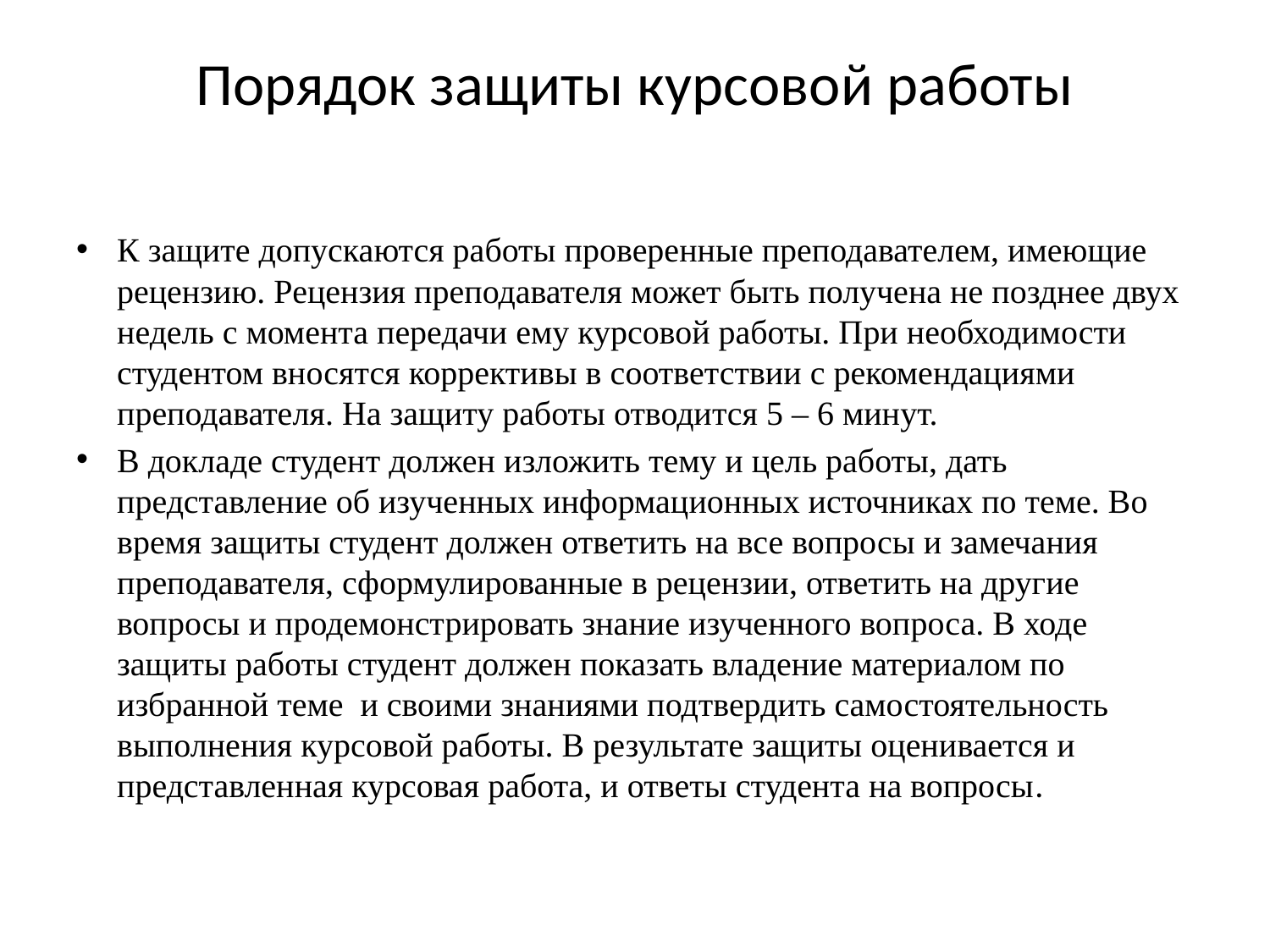

# Порядок защиты курсовой работы
К защите допускаются работы проверенные преподавателем, имеющие рецензию. Рецензия преподавателя может быть получена не позднее двух недель с момента передачи ему курсовой работы. При необходимости студентом вносятся коррективы в соответствии с рекомендациями преподавателя. На защиту работы отводится 5 – 6 минут.
В докладе студент должен изложить тему и цель работы, дать представление об изученных информационных источниках по теме. Во время защиты студент должен ответить на все вопросы и замечания преподавателя, сформулированные в рецензии, ответить на другие вопросы и продемонстрировать знание изученного вопроса. В ходе защиты работы студент должен показать владение материалом по избранной теме  и своими знаниями подтвердить самостоятельность выполнения курсовой работы. В результате защиты оценивается и представленная курсовая работа, и ответы студента на вопросы.